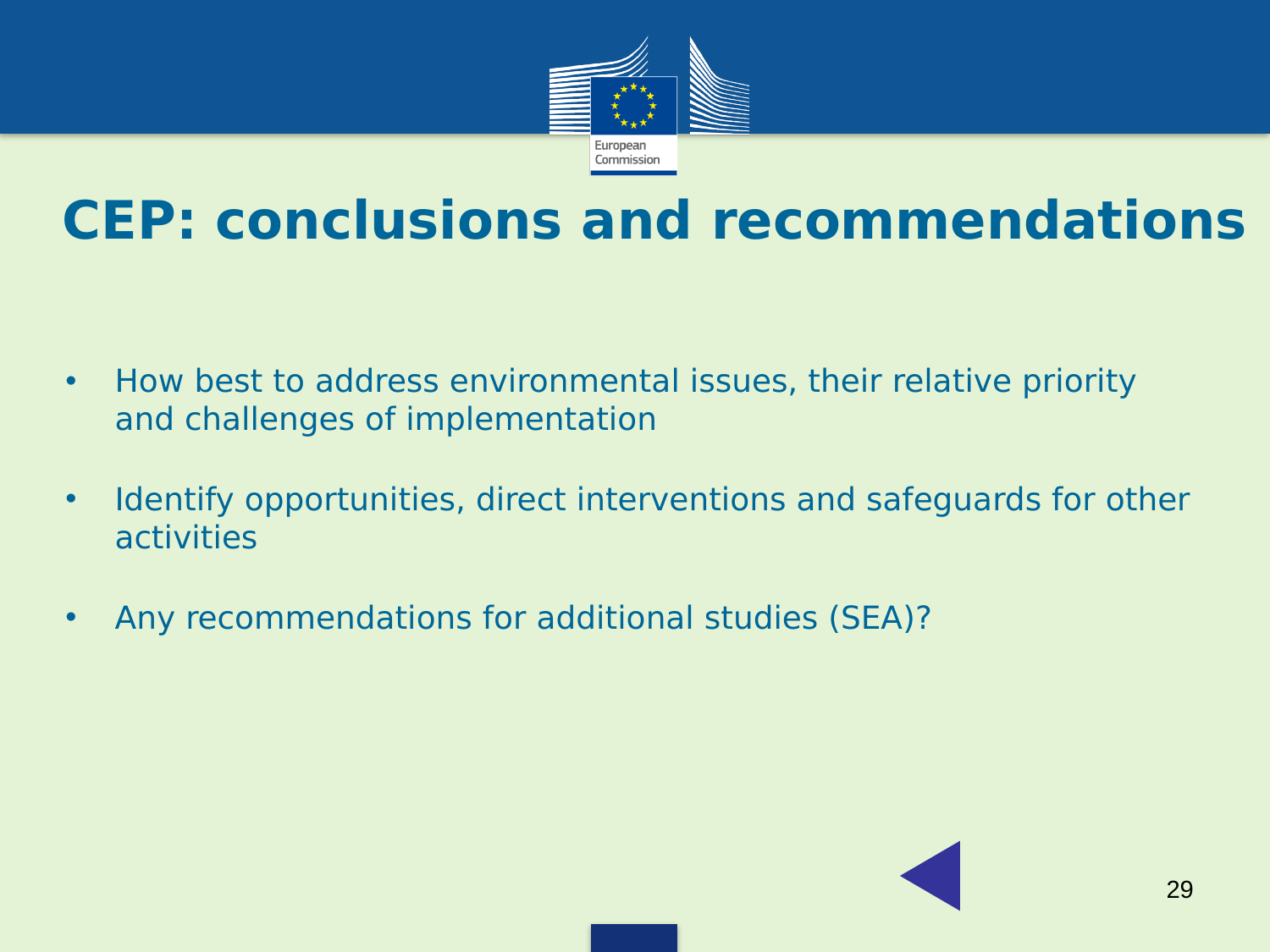

# CEP: conclusions and recommendations
How best to address environmental issues, their relative priority and challenges of implementation
Identify opportunities, direct interventions and safeguards for other activities
Any recommendations for additional studies (SEA)?

29